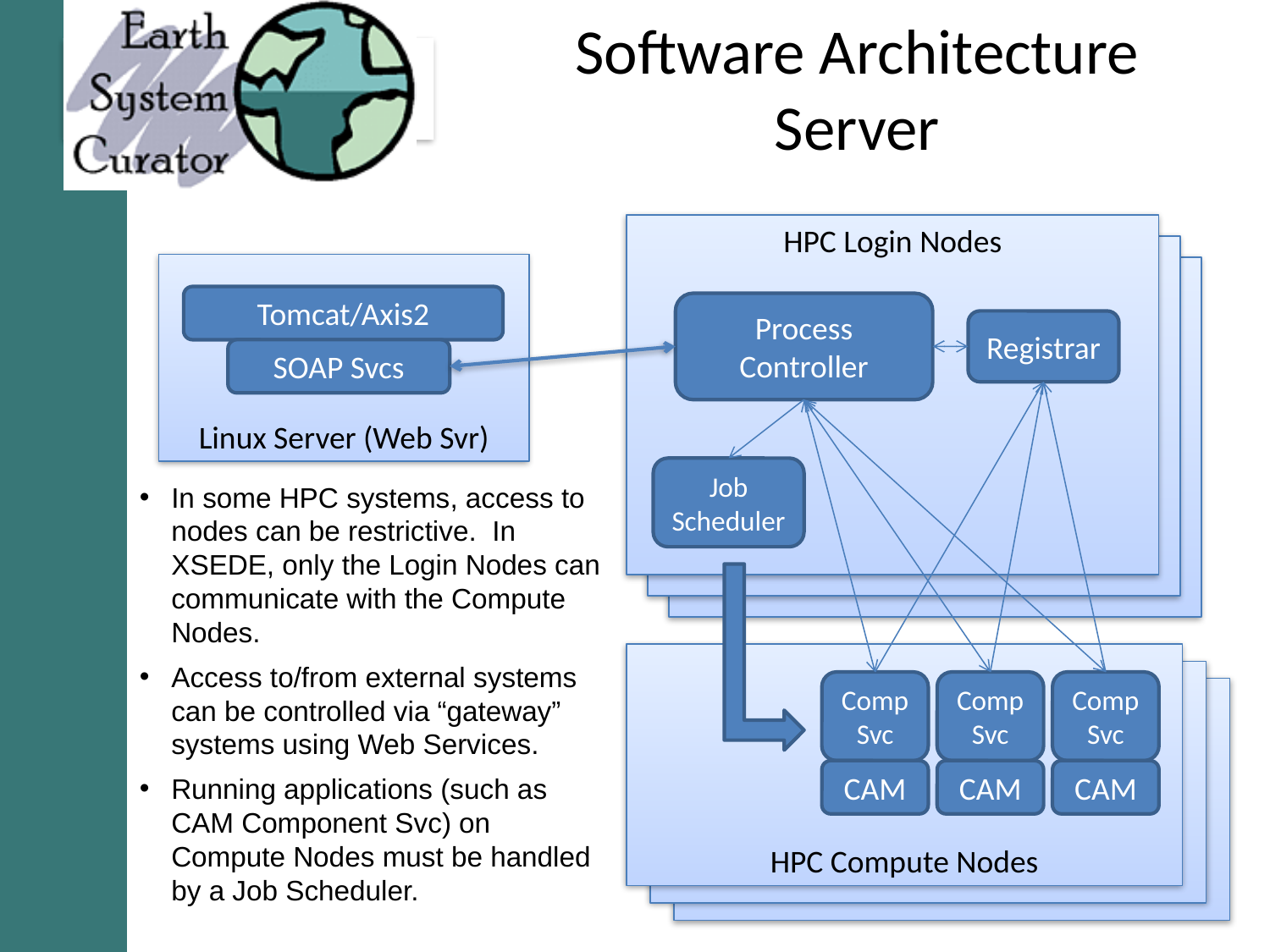

# Software Architecture Server
HPC Login Nodes

Linux Server (Web Svr)

Tomcat/Axis2
Process
Controller
Registrar
SOAP Svcs
Job
Scheduler
In some HPC systems, access to nodes can be restrictive.  In XSEDE, only the Login Nodes can communicate with the Compute Nodes.
Access to/from external systems can be controlled via “gateway” systems using Web Services.
Running applications (such as CAM Component Svc) on Compute Nodes must be handled by a Job Scheduler.

HPC Compute Nodes

Comp
Svc
Comp
Svc
Comp
Svc
CAM
CAM
CAM